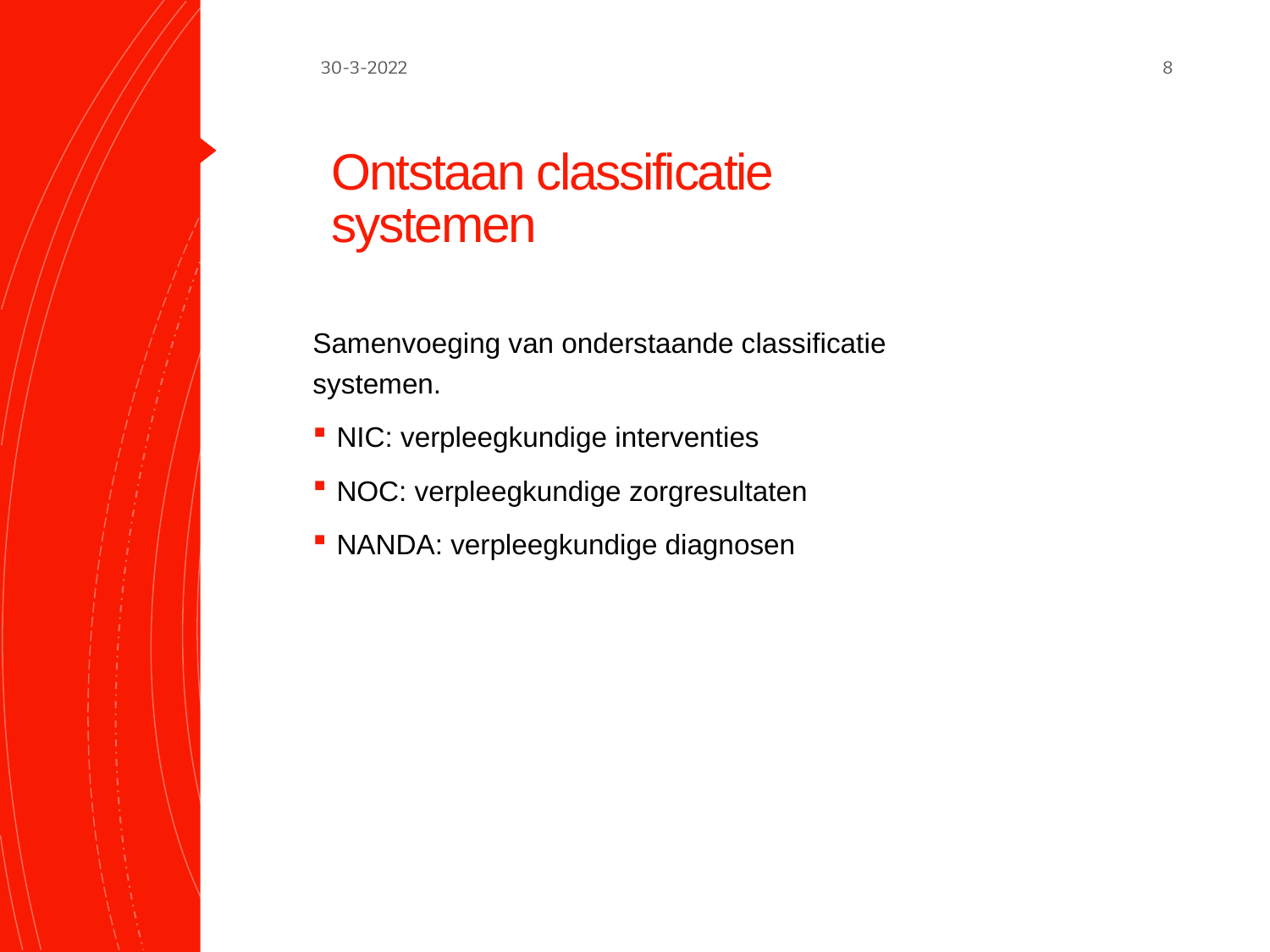

30-3-2022
8
# Ontstaan classificatie systemen

Samenvoeging van onderstaande classificatie systemen.
NIC: verpleegkundige interventies
NOC: verpleegkundige zorgresultaten
NANDA: verpleegkundige diagnosen